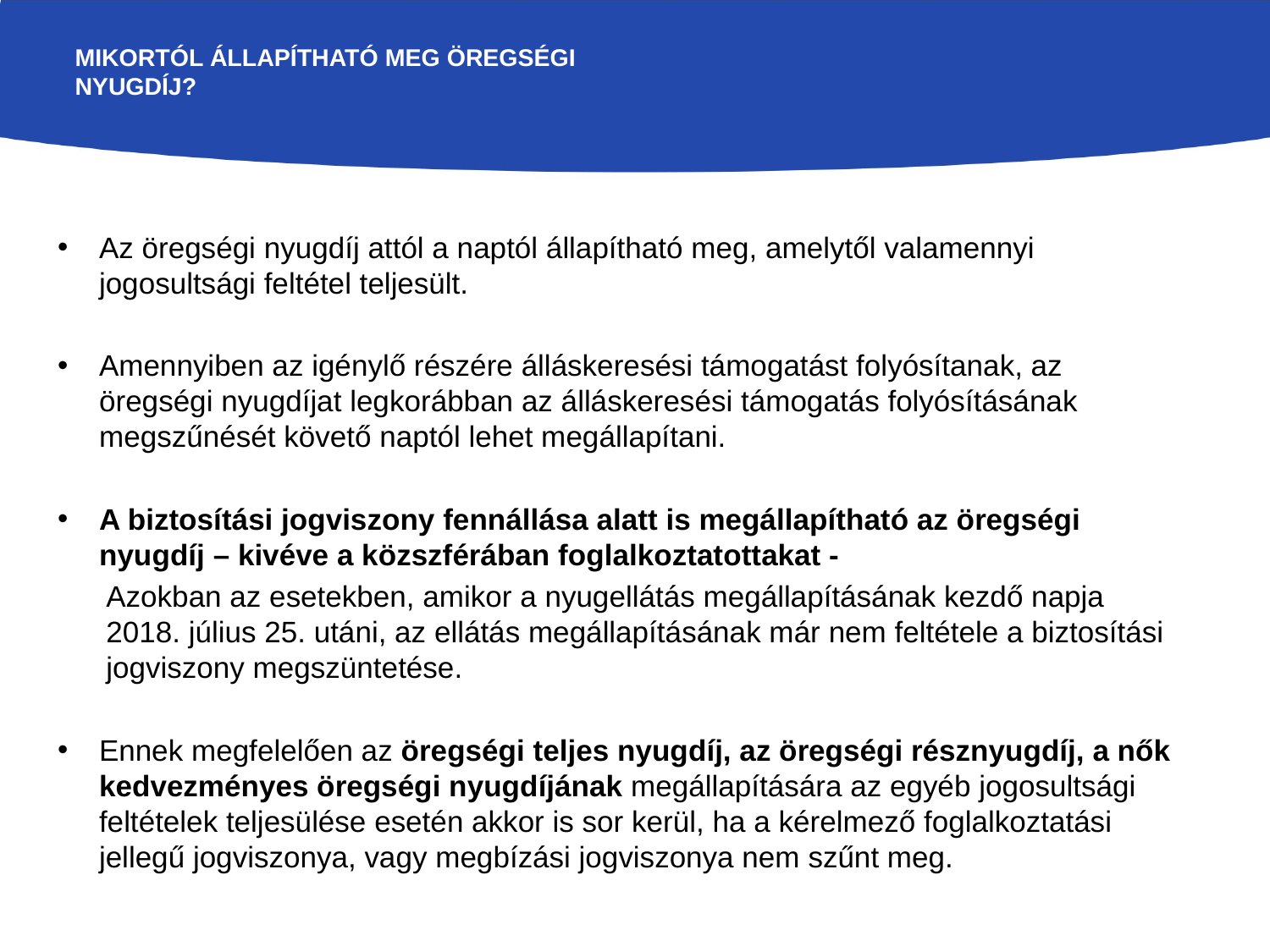

# Mikortól állapítható meg öregségi nyugdíj?
Az öregségi nyugdíj attól a naptól állapítható meg, amelytől valamennyi jogosultsági feltétel teljesült.

Amennyiben az igénylő részére álláskeresési támogatást folyósítanak, az öregségi nyugdíjat legkorábban az álláskeresési támogatás folyósításának megszűnését követő naptól lehet megállapítani.

A biztosítási jogviszony fennállása alatt is megállapítható az öregségi nyugdíj – kivéve a közszférában foglalkoztatottakat -
Azokban az esetekben, amikor a nyugellátás megállapításának kezdő napja 2018. július 25. utáni, az ellátás megállapításának már nem feltétele a biztosítási jogviszony megszüntetése.

Ennek megfelelően az öregségi teljes nyugdíj, az öregségi résznyugdíj, a nők kedvezményes öregségi nyugdíjának megállapítására az egyéb jogosultsági feltételek teljesülése esetén akkor is sor kerül, ha a kérelmező foglalkoztatási jellegű jogviszonya, vagy megbízási jogviszonya nem szűnt meg.